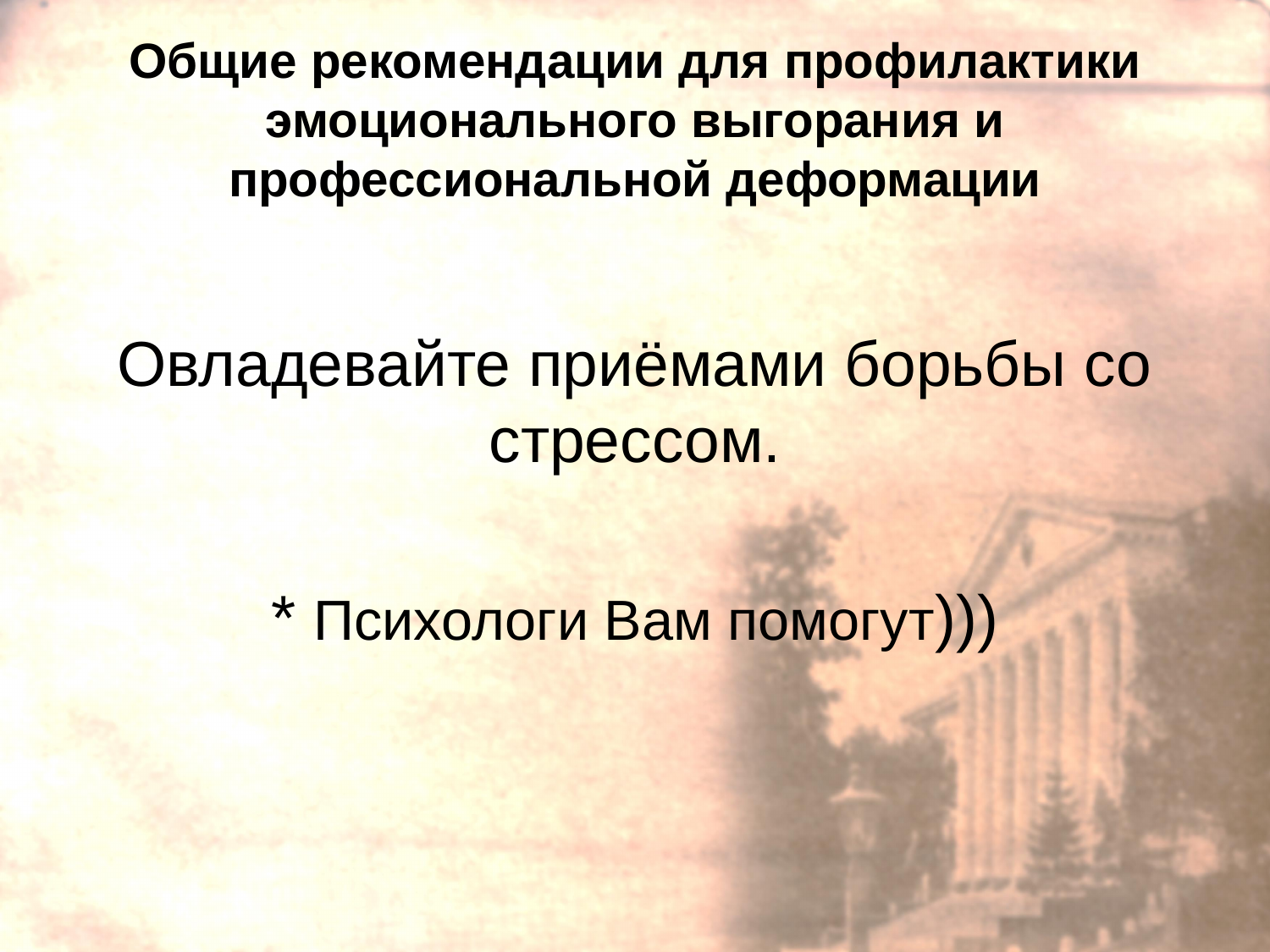

# Общие рекомендации для профилактики эмоционального выгорания и профессиональной деформации
Овладевайте приёмами борьбы со стрессом.

* Психологи Вам помогут)))